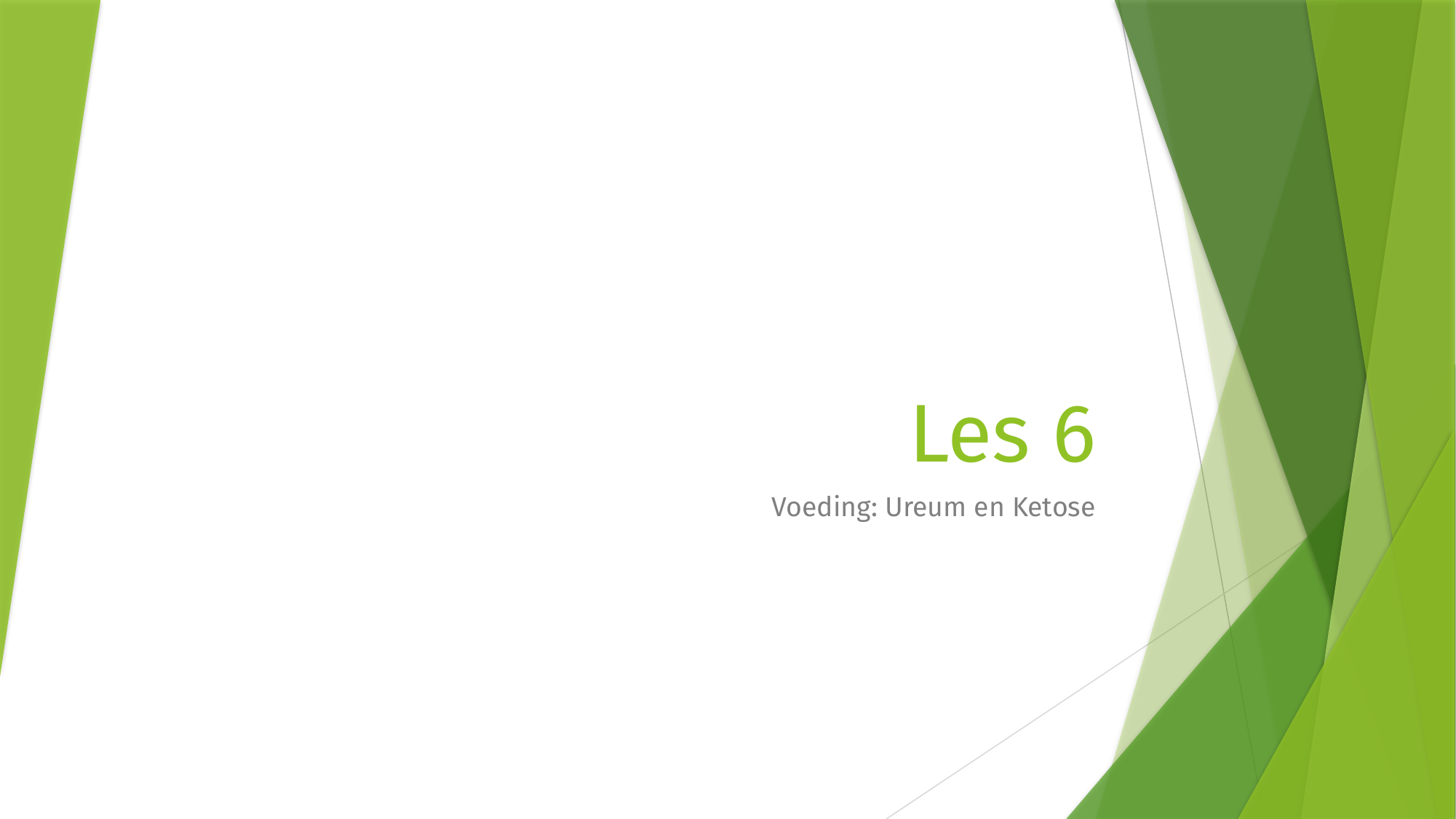

# Les 6
Voeding: Ureum en Ketose